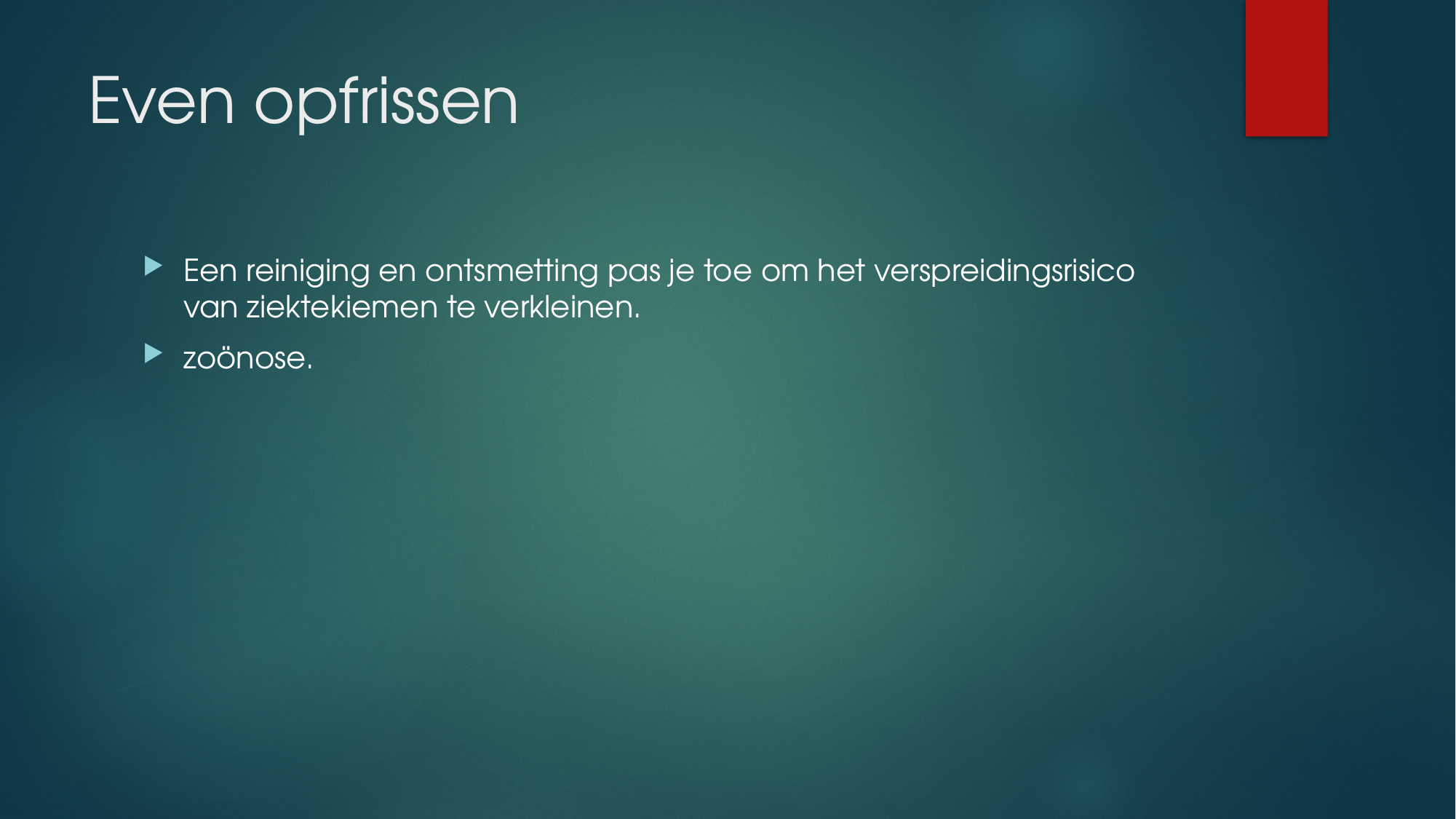

# Even opfrissen
Een reiniging en ontsmetting pas je toe om het verspreidingsrisico van ziektekiemen te verkleinen.
zoönose.